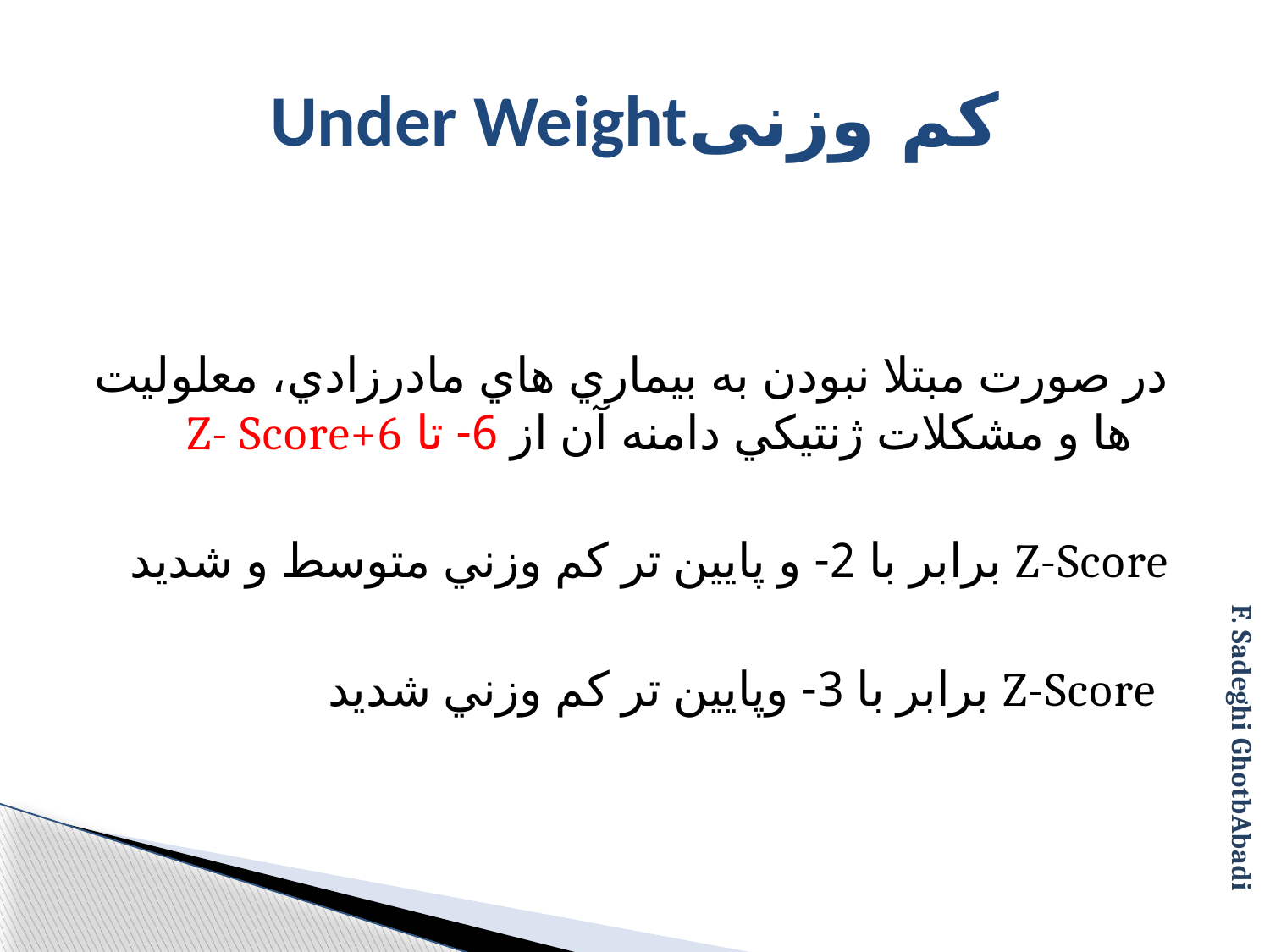

# كم وزنیUnder Weight
در صورت مبتلا نبودن به بيماري هاي مادرزادي، معلوليت ها و مشكلات ژنتيكي دامنه آن از 6- تا Z- Score+6

Z-Score برابر با 2- و پايين تر كم وزني متوسط و شديد

 Z-Score برابر با 3- وپايين تر كم وزني شديد